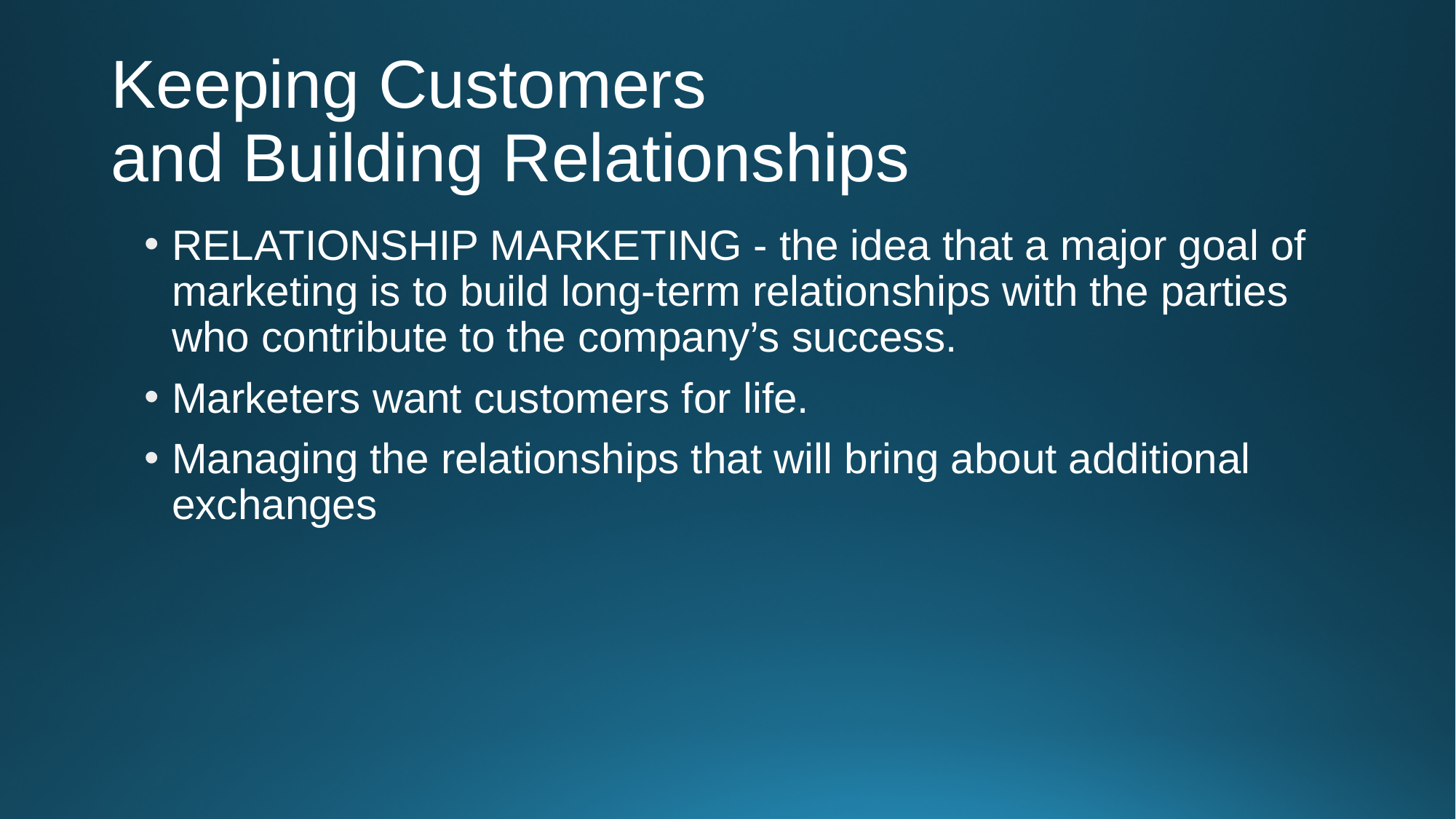

# Keeping Customers and Building Relationships
RELATIONSHIP MARKETING - the idea that a major goal of marketing is to build long-term relationships with the parties who contribute to the company’s success.
Marketers want customers for life.
Managing the relationships that will bring about additional exchanges